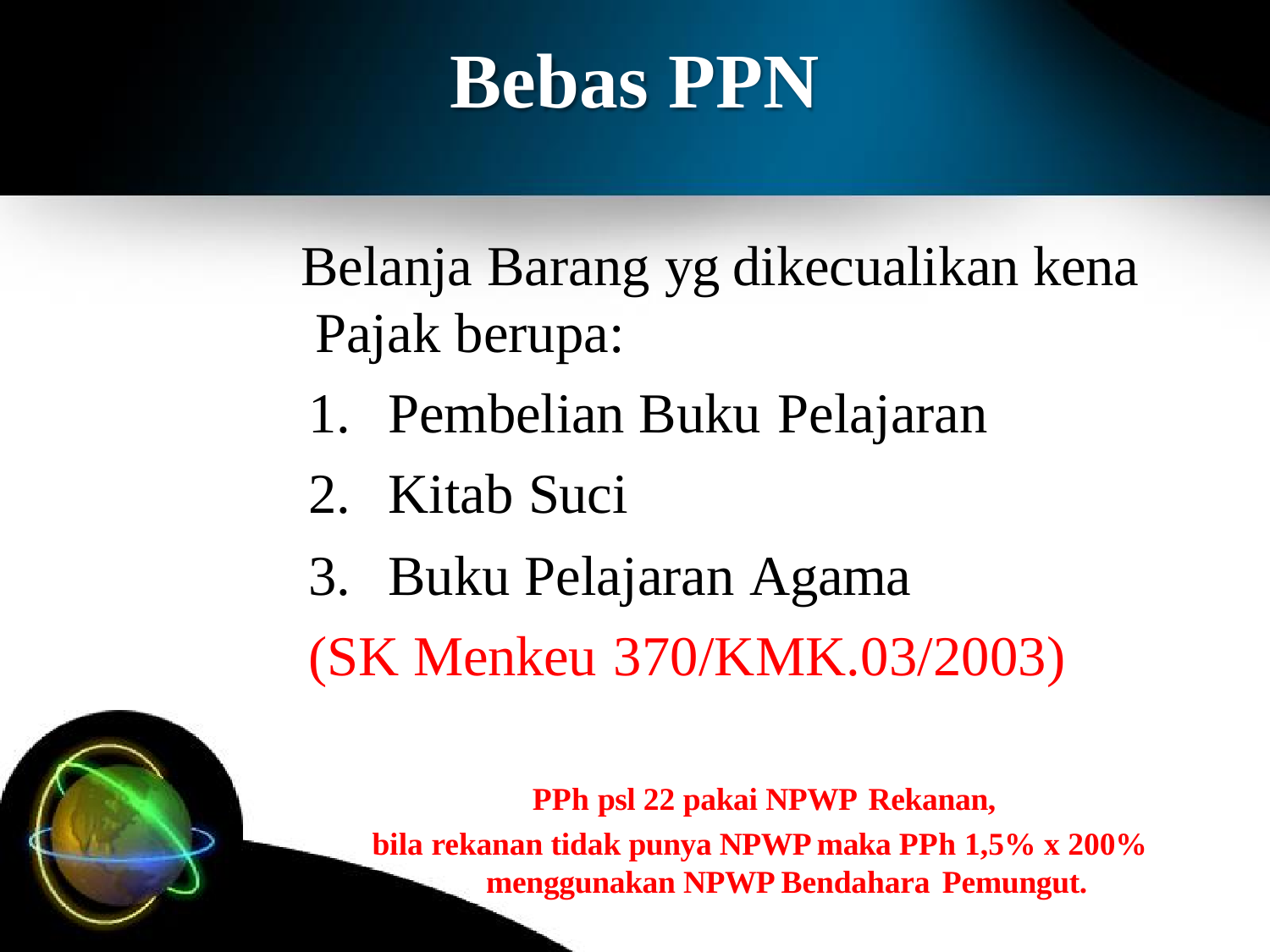

# Bebas PPN
Belanja Barang yg dikecualikan kena  Pajak berupa:
Pembelian Buku Pelajaran
Kitab Suci
Buku Pelajaran Agama
(SK Menkeu 370/KMK.03/2003)
PPh psl 22 pakai NPWP Rekanan,
bila rekanan tidak punya NPWP maka PPh 1,5% x 200%  menggunakan NPWP Bendahara Pemungut.